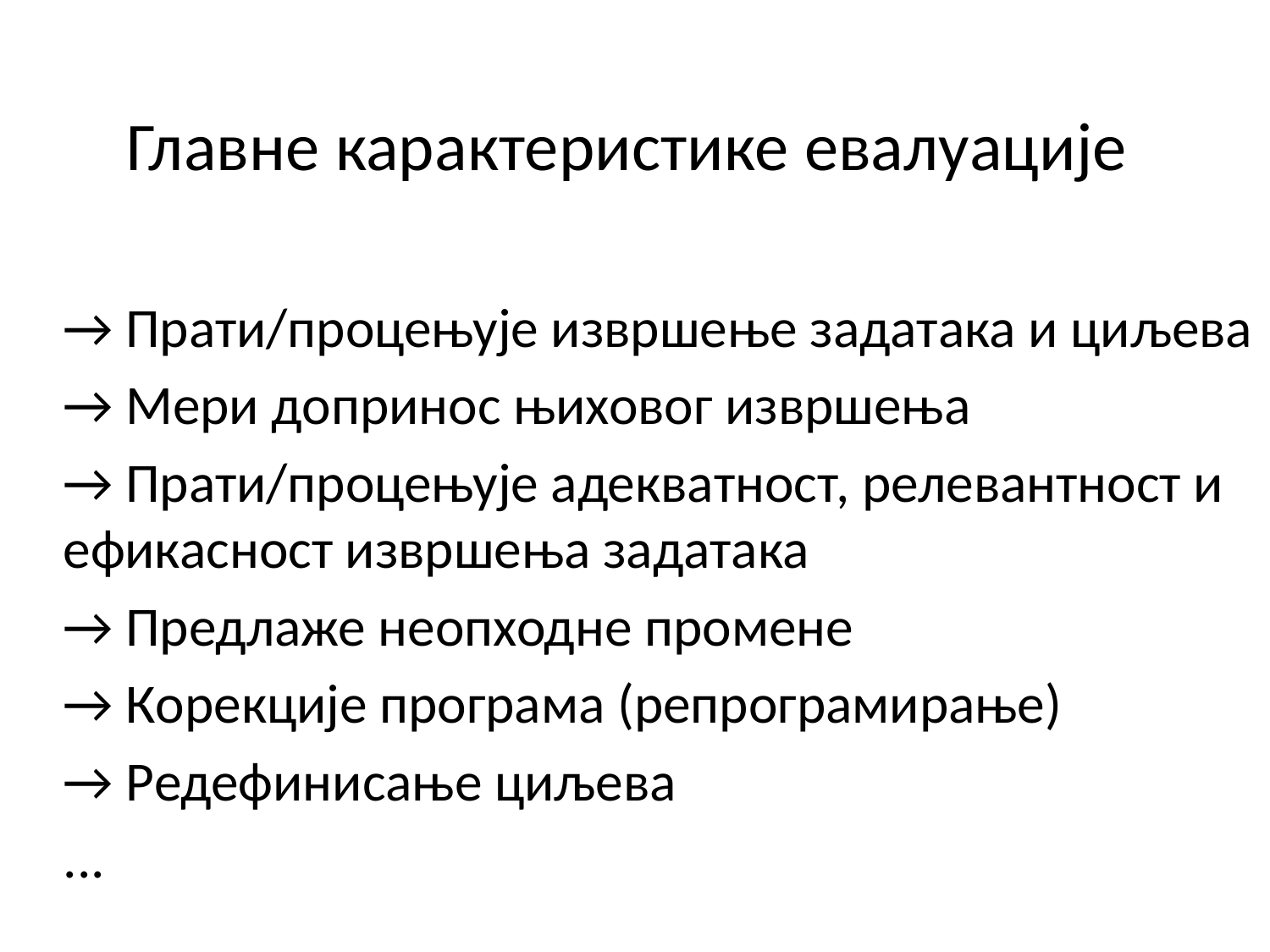

# Главне карактеристике евалуације
	→ Прати/процењује извршење задатака и циљева
	→ Мери допринос њиховог извршења
	→ Прати/процењује адекватност, релевантност и ефикасност извршења задатака
	→ Предлаже неопходне промене
	→ Корекције програма (репрограмирање)
	→ Редефинисање циљева
	...